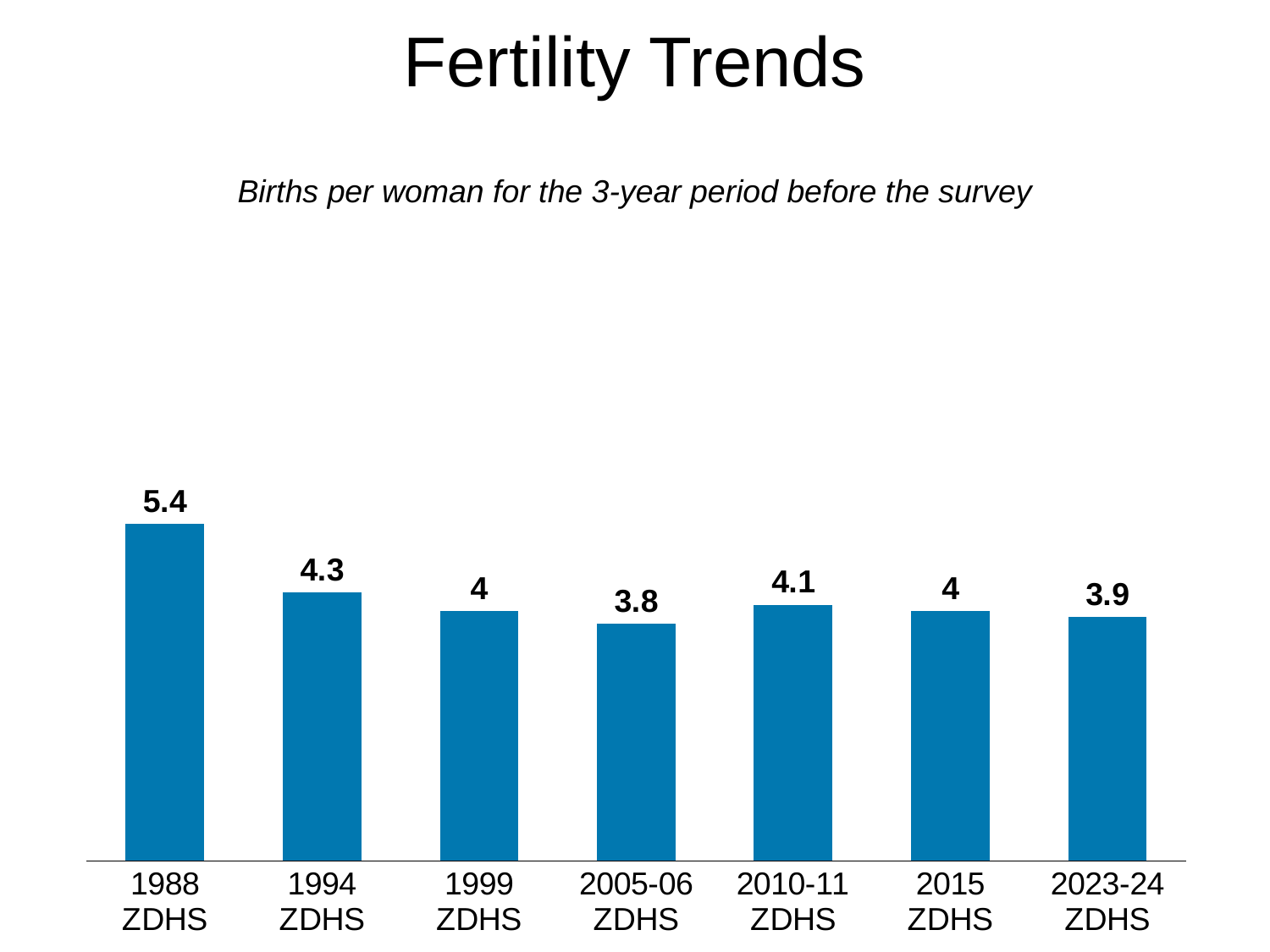

# Fertility Trends
Births per woman for the 3-year period before the survey

### Chart

| Category | Column1 |
|---|---|
| 1988
ZDHS | 5.4 |
| 1994
ZDHS | 4.3 |
| 1999
ZDHS | 4.0 |
| 2005-06
ZDHS | 3.8 |
| 2010-11
ZDHS | 4.1 |
| 2015
ZDHS | 4.0 |
| 2023-24
ZDHS | 3.9 |